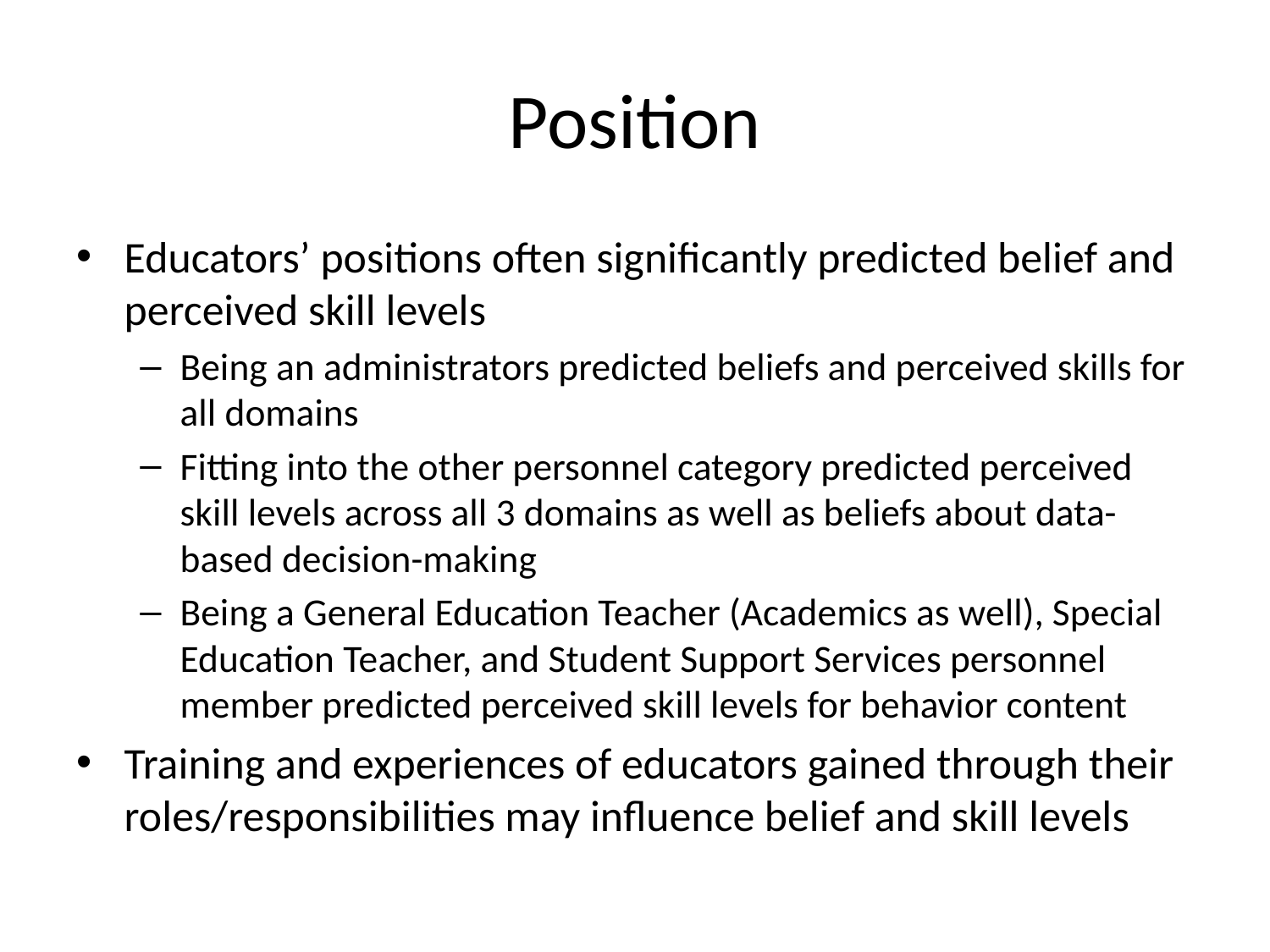

# Position
Educators’ positions often significantly predicted belief and perceived skill levels
Being an administrators predicted beliefs and perceived skills for all domains
Fitting into the other personnel category predicted perceived skill levels across all 3 domains as well as beliefs about data-based decision-making
Being a General Education Teacher (Academics as well), Special Education Teacher, and Student Support Services personnel member predicted perceived skill levels for behavior content
Training and experiences of educators gained through their roles/responsibilities may influence belief and skill levels